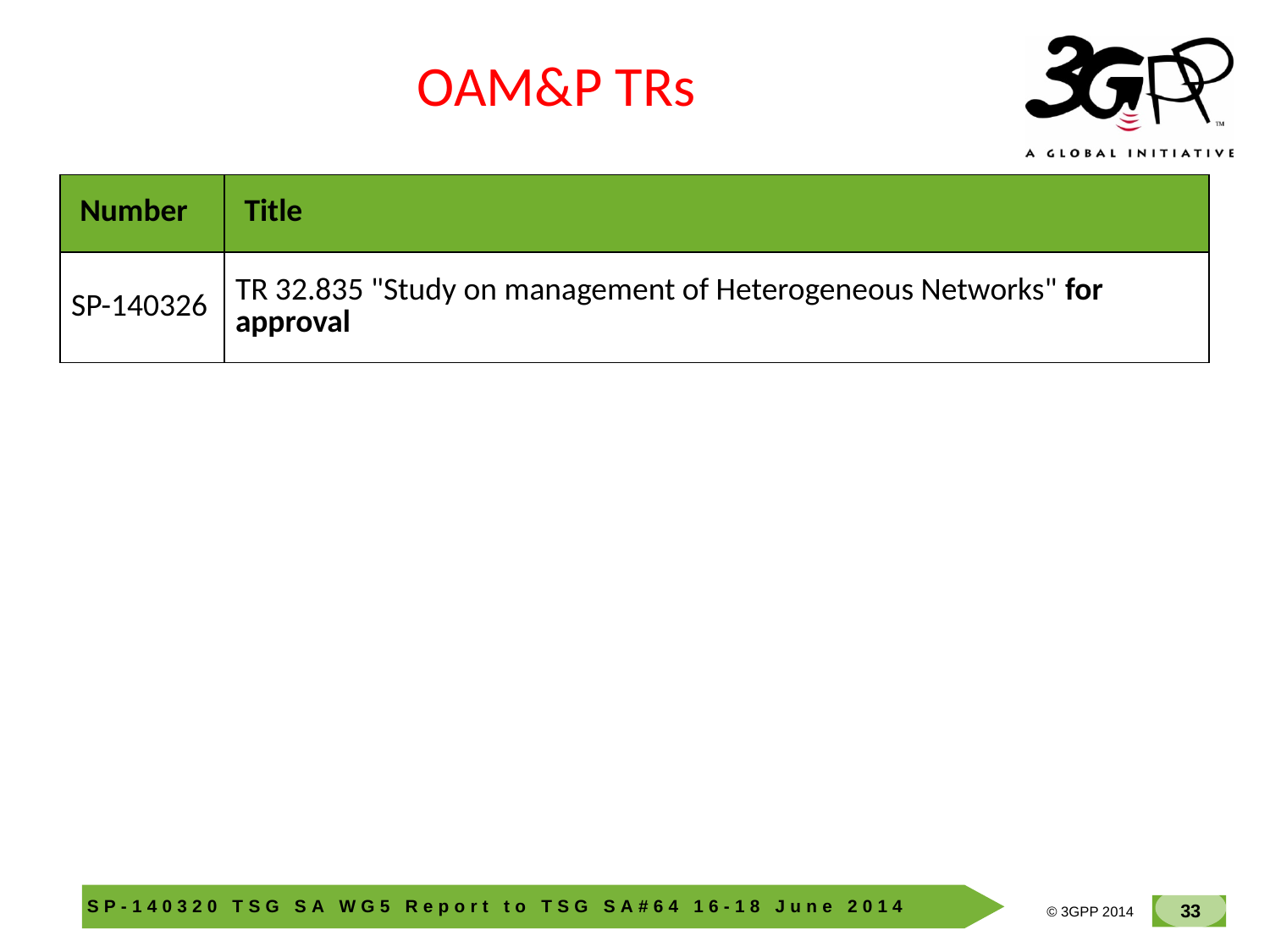

OAM&P TRs
| Number | Title |
| --- | --- |
| SP-140326 | TR 32.835 "Study on management of Heterogeneous Networks" for approval |